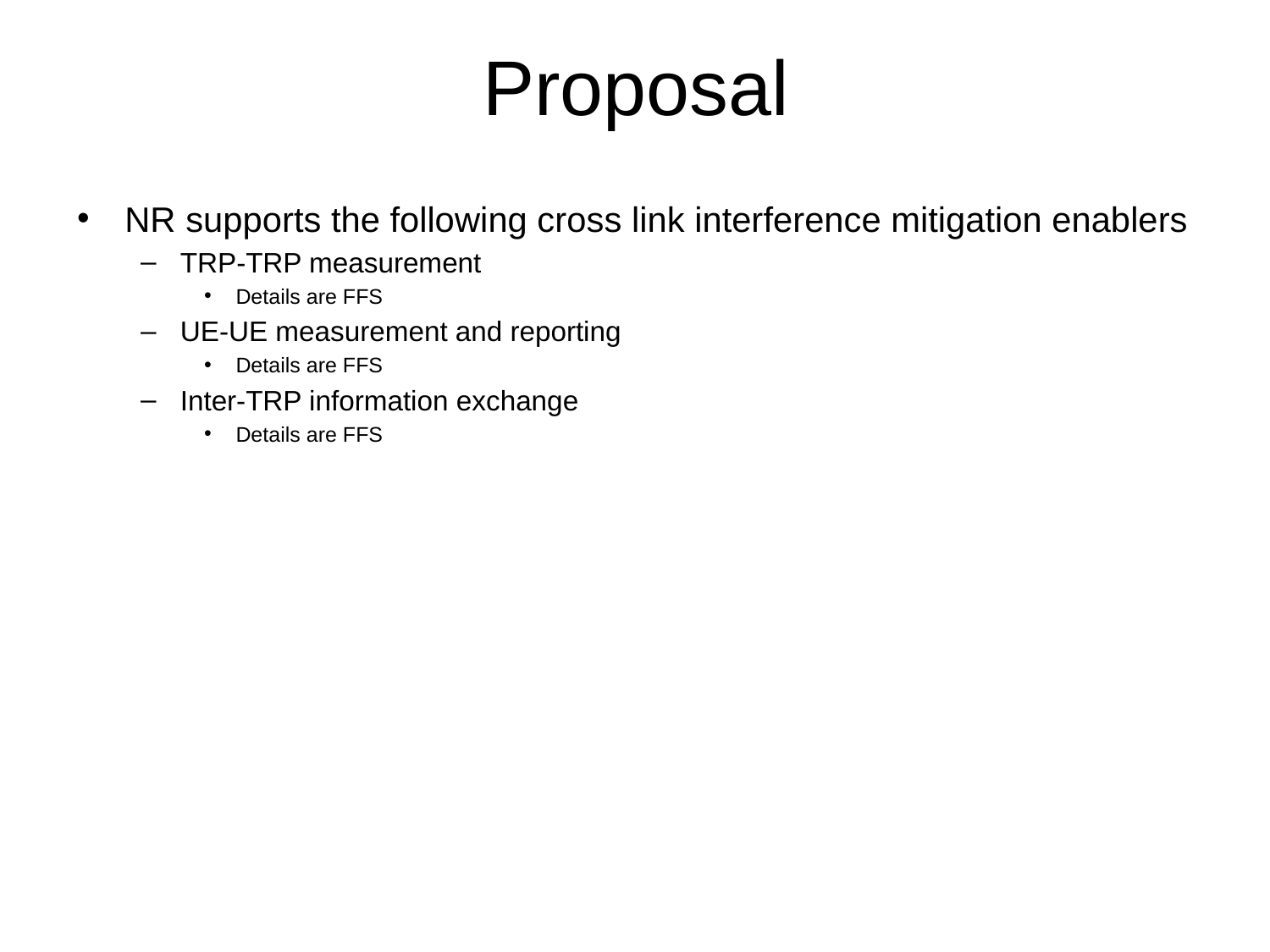

# Proposal
NR supports the following cross link interference mitigation enablers
TRP-TRP measurement
Details are FFS
UE-UE measurement and reporting
Details are FFS
Inter-TRP information exchange
Details are FFS